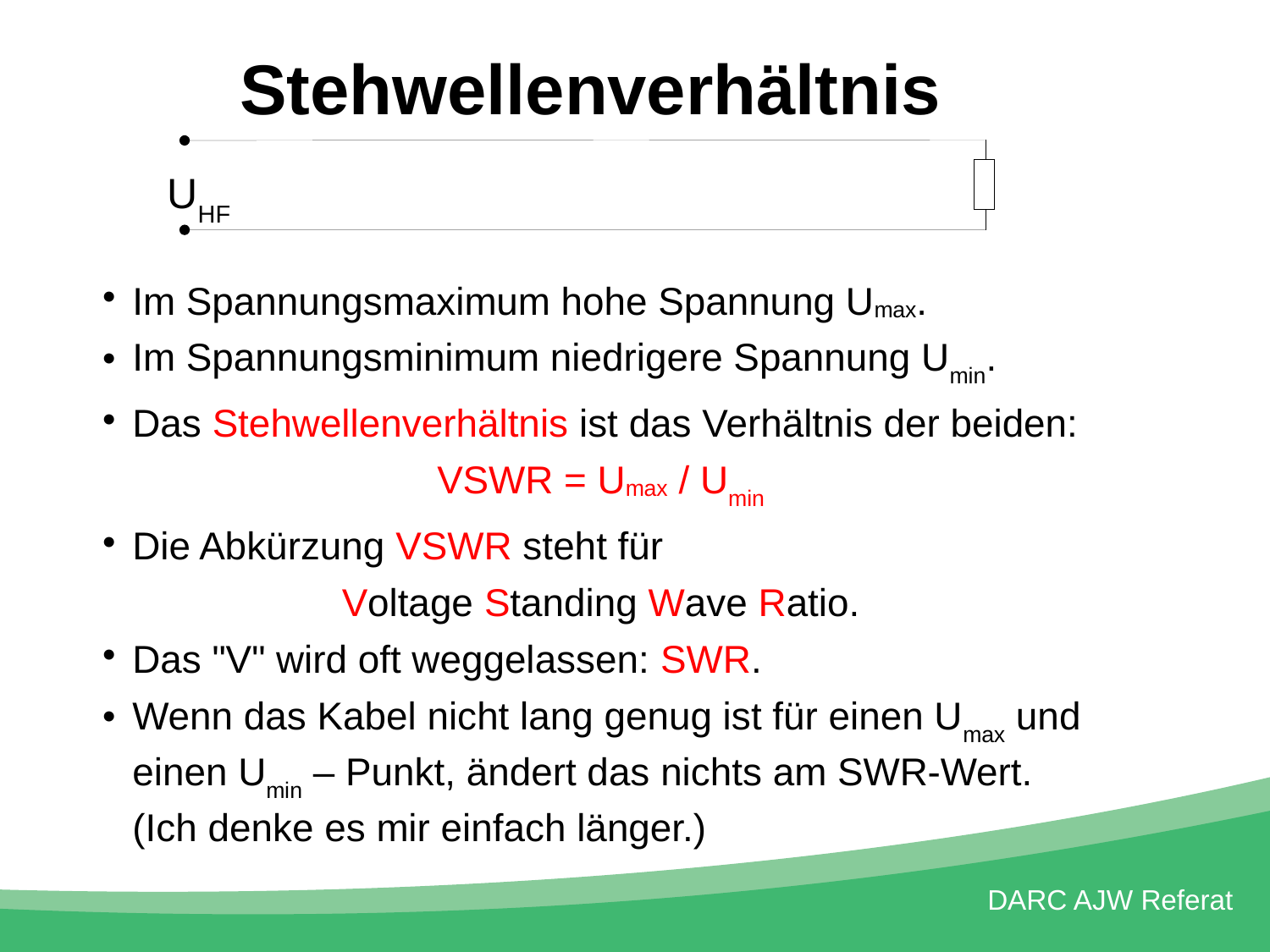

Stehwellenverhältnis

UHF

Im Spannungsmaximum hohe Spannung Umax.
Im Spannungsminimum niedrigere Spannung Umin.
Das Stehwellenverhältnis ist das Verhältnis der beiden:
VSWR = Umax / Umin
Die Abkürzung VSWR steht für
Voltage Standing Wave Ratio.
Das "V" wird oft weggelassen: SWR.
Wenn das Kabel nicht lang genug ist für einen Umax und einen Umin – Punkt, ändert das nichts am SWR-Wert.
(Ich denke es mir einfach länger.)